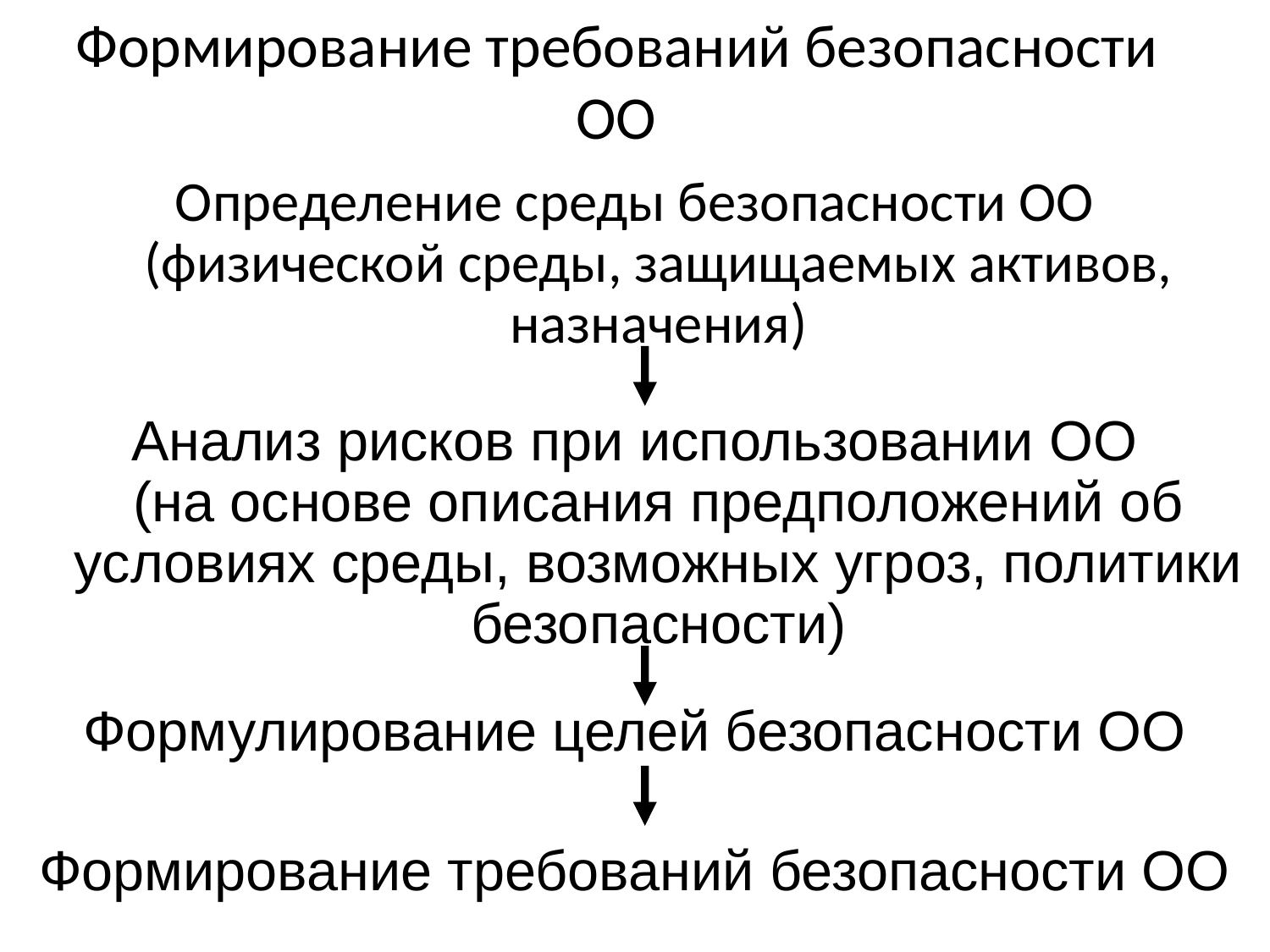

# Формирование требований безопасности ОО
Определение среды безопасности ОО
(физической среды, защищаемых активов, назначения)

Анализ рисков при использовании ОО
(на основе описания предположений об условиях среды, возможных угроз, политики безопасности)

Формулирование целей безопасности ОО

Формирование требований безопасности ОО